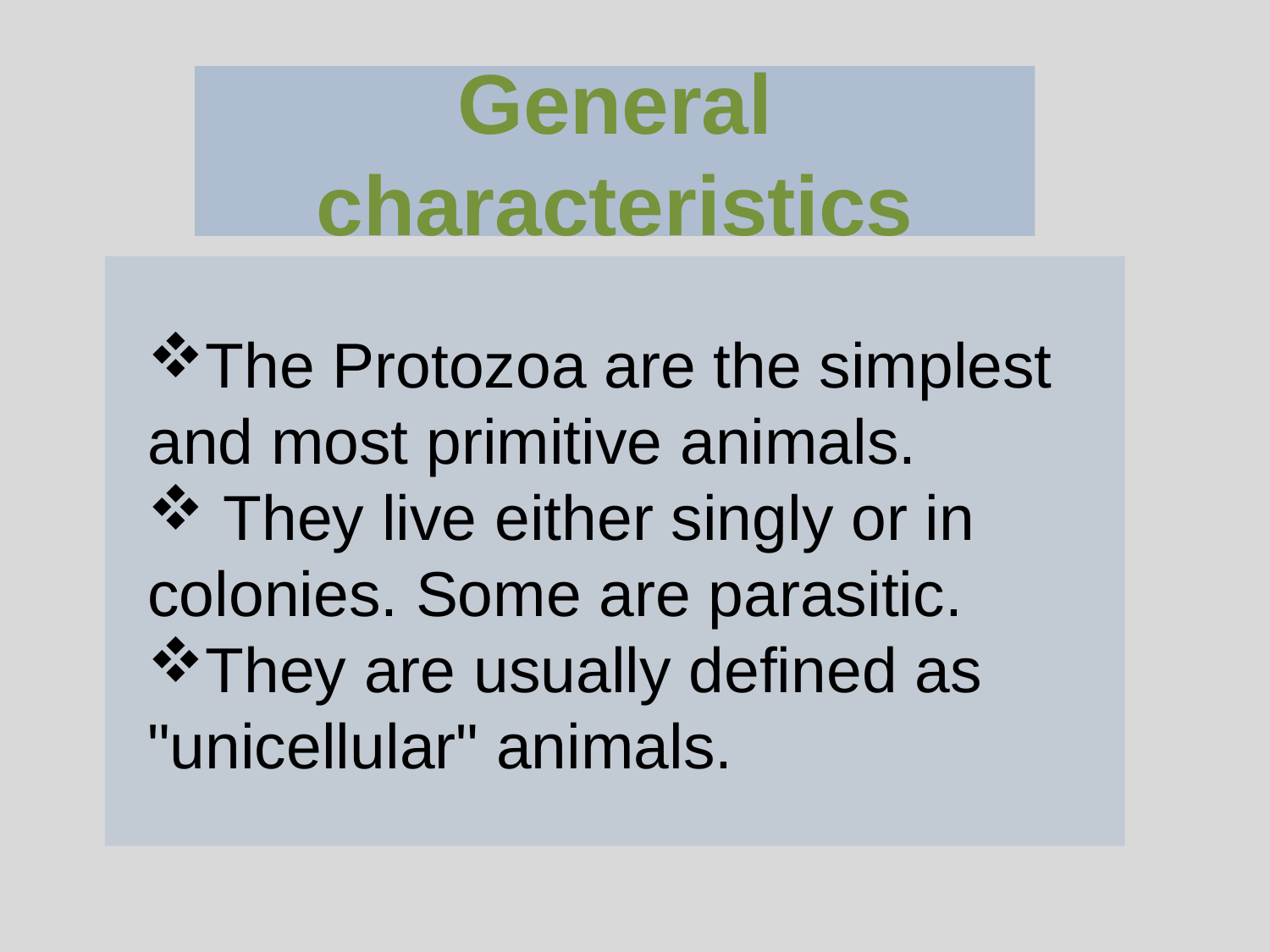

General characteristics

The Protozoa are the simplest and most primitive animals.
 They live either singly or in colonies. Some are parasitic.
They are usually defined as "unicell­ular" animals.